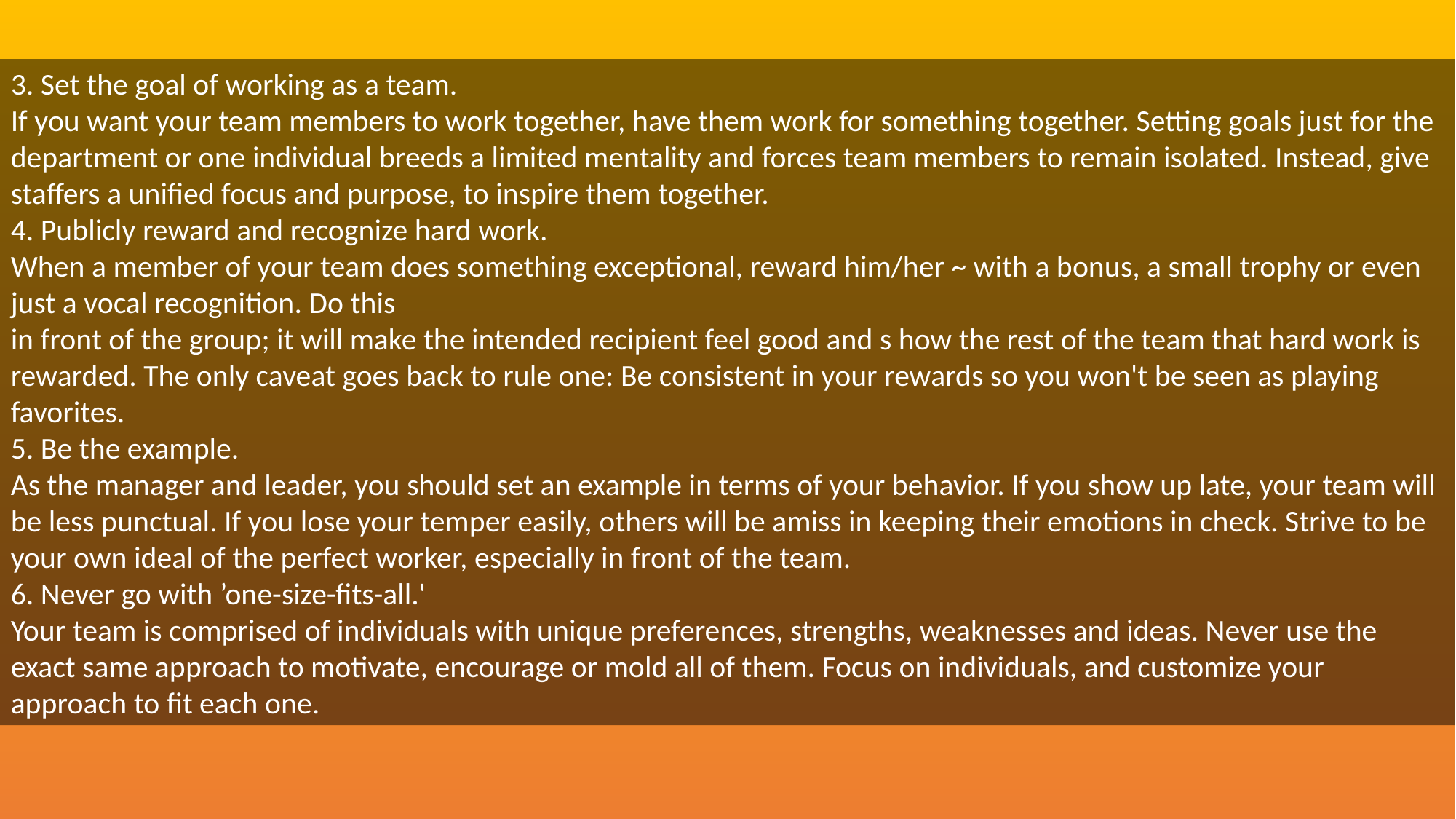

3. Set the goal of working as a team.
If you want your team members to work together, have them work for something together. Setting goals just for the department or one individual breeds a limited mentality and forces team members to remain isolated. Instead, give staffers a unified focus and purpose, to inspire them together.
4. Publicly reward and recognize hard work.
When a member of your team does something exceptional, reward him/her ~ with a bonus, a small trophy or even just a vocal recognition. Do this
in front of the group; it will make the intended recipient feel good and s how the rest of the team that hard work is rewarded. The only caveat goes back to rule one: Be consistent in your rewards so you won't be seen as playing favorites.
5. Be the example.
As the manager and leader, you should set an example in terms of your behavior. If you show up late, your team will be less punctual. If you lose your temper easily, others will be amiss in keeping their emotions in check. Strive to be your own ideal of the perfect worker, especially in front of the team.
6. Never go with ’one-size-fits-all.'
Your team is comprised of individuals with unique preferences, strengths, weaknesses and ideas. Never use the exact same approach to motivate, encourage or mold all of them. Focus on individuals, and customize your approach to fit each one.